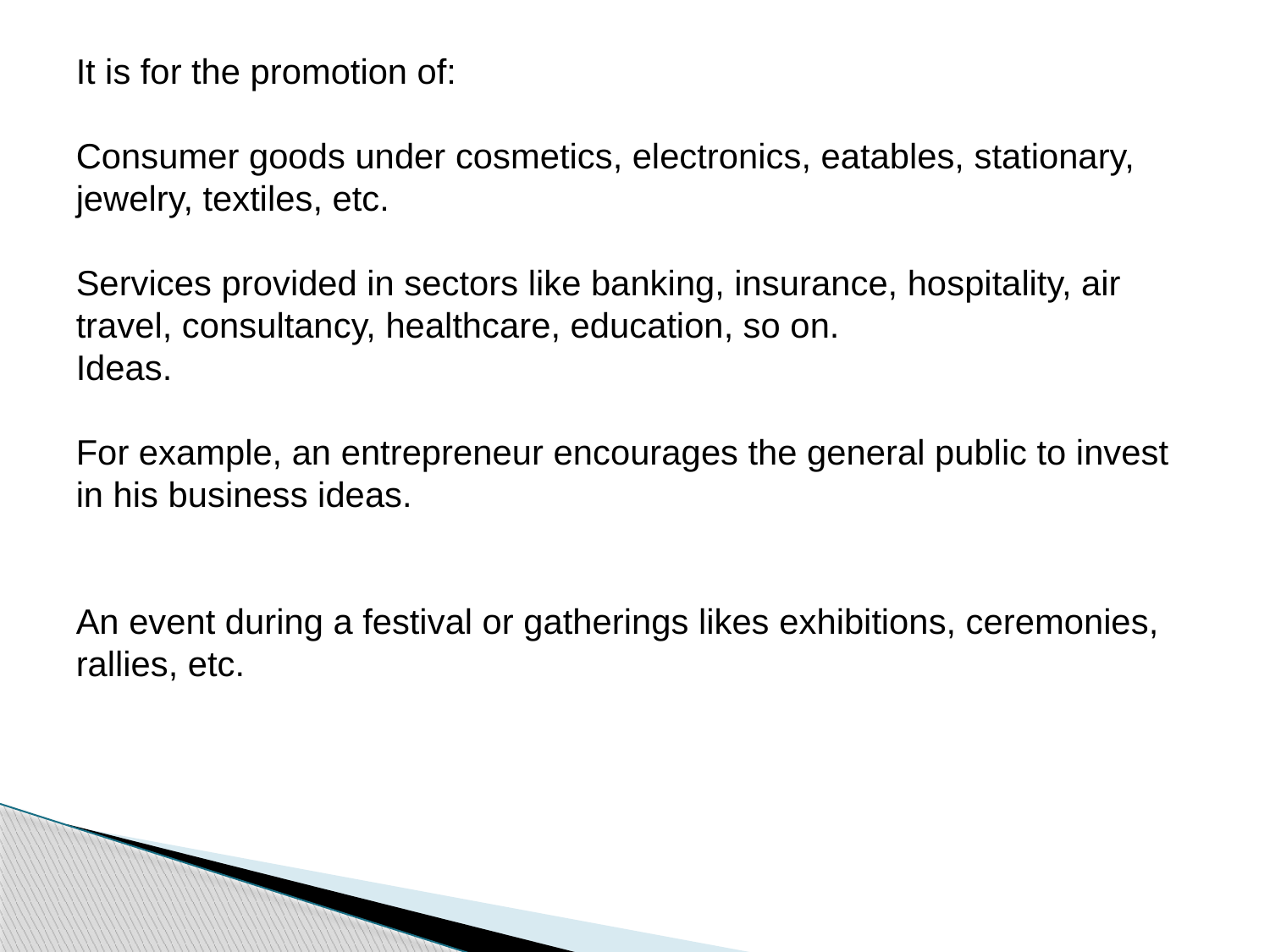

It is for the promotion of:

Consumer goods under cosmetics, electronics, eatables, stationary, jewelry, textiles, etc.

Services provided in sectors like banking, insurance, hospitality, air travel, consultancy, healthcare, education, so on.
Ideas.

For example, an entrepreneur encourages the general public to invest in his business ideas.

An event during a festival or gatherings likes exhibitions, ceremonies, rallies, etc.